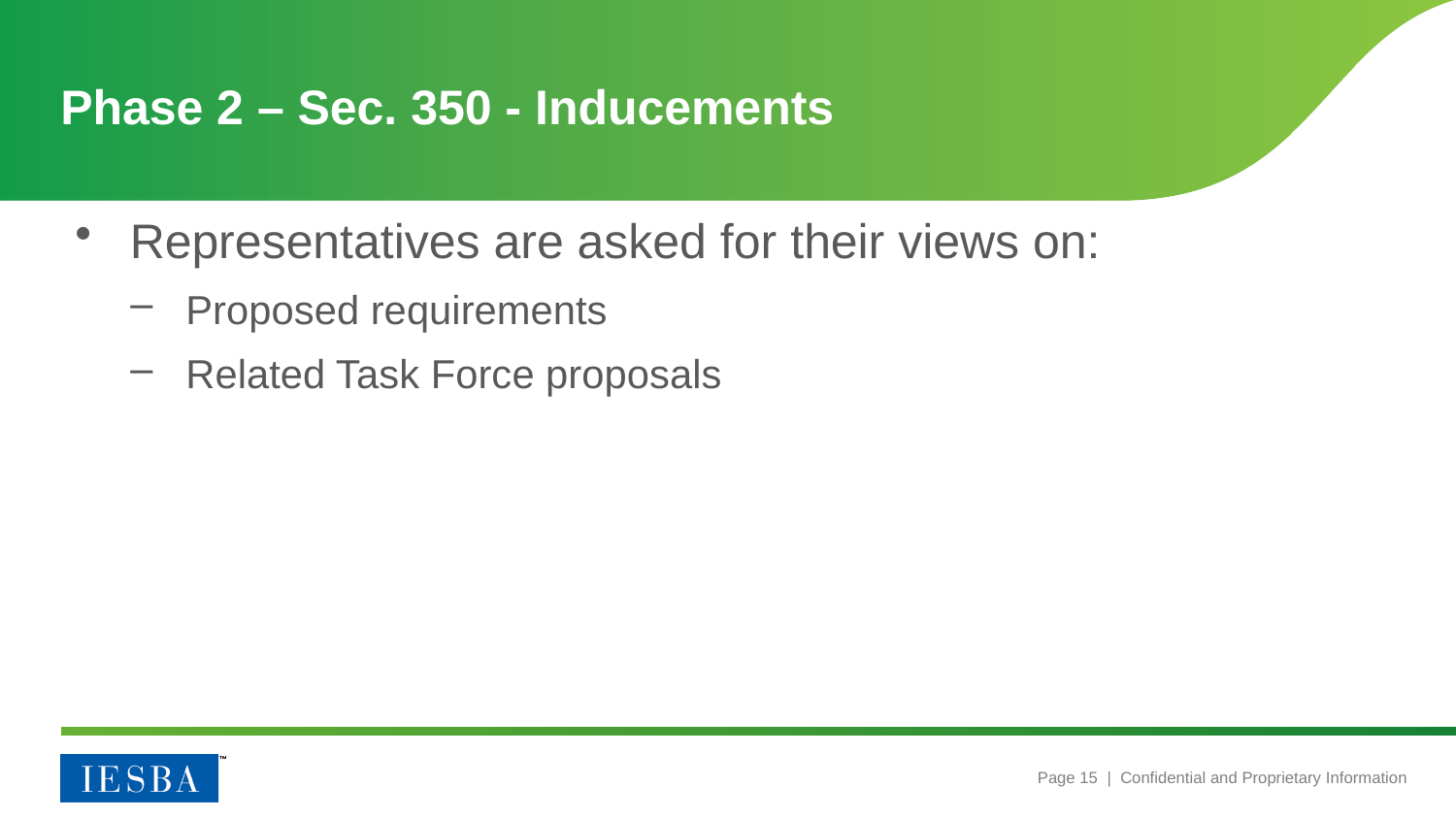

# Phase 2 – Sec. 350 - Inducements
Representatives are asked for their views on:
Proposed requirements
Related Task Force proposals